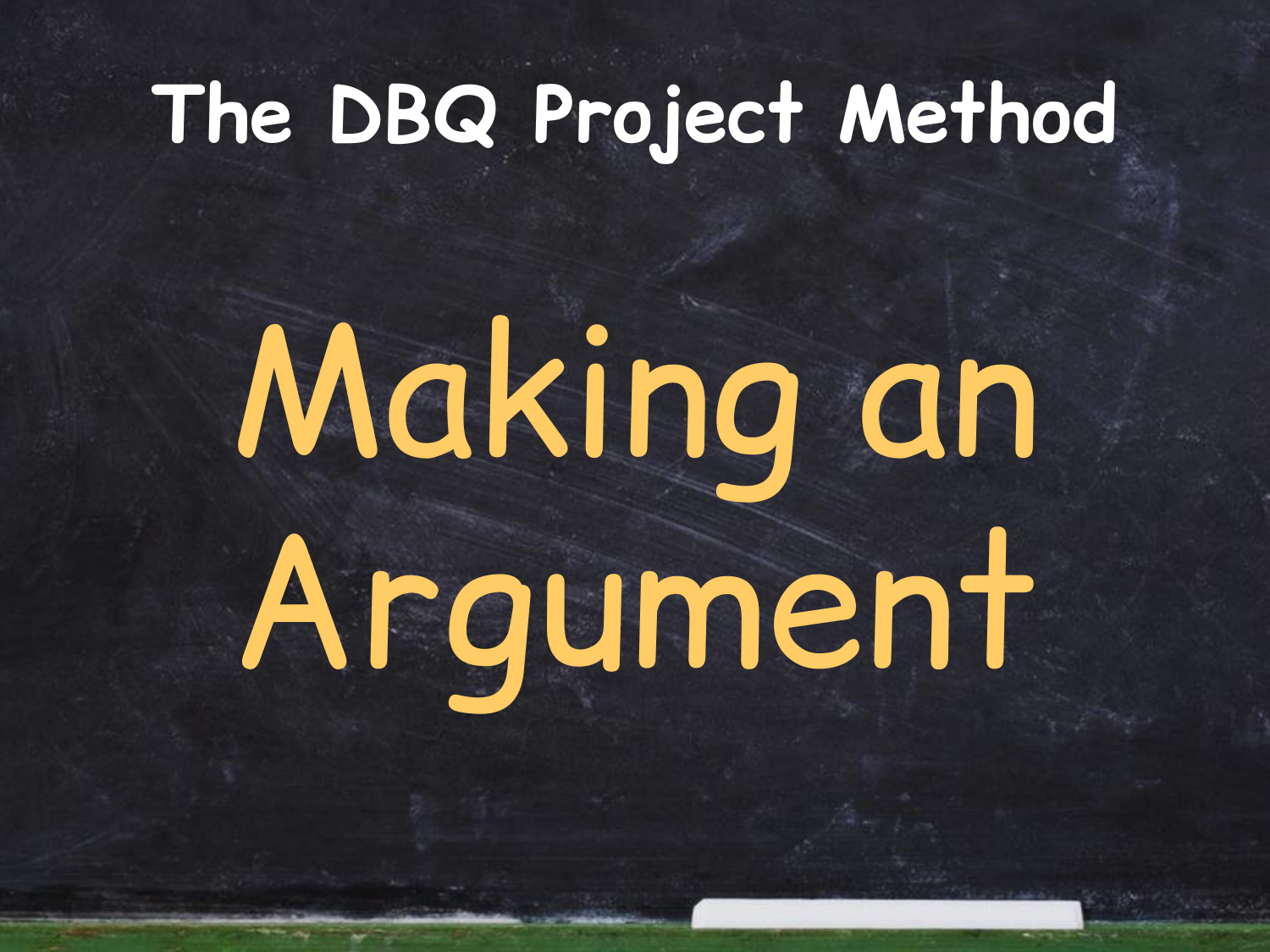

# The DBQ Project Method
Making an Argument